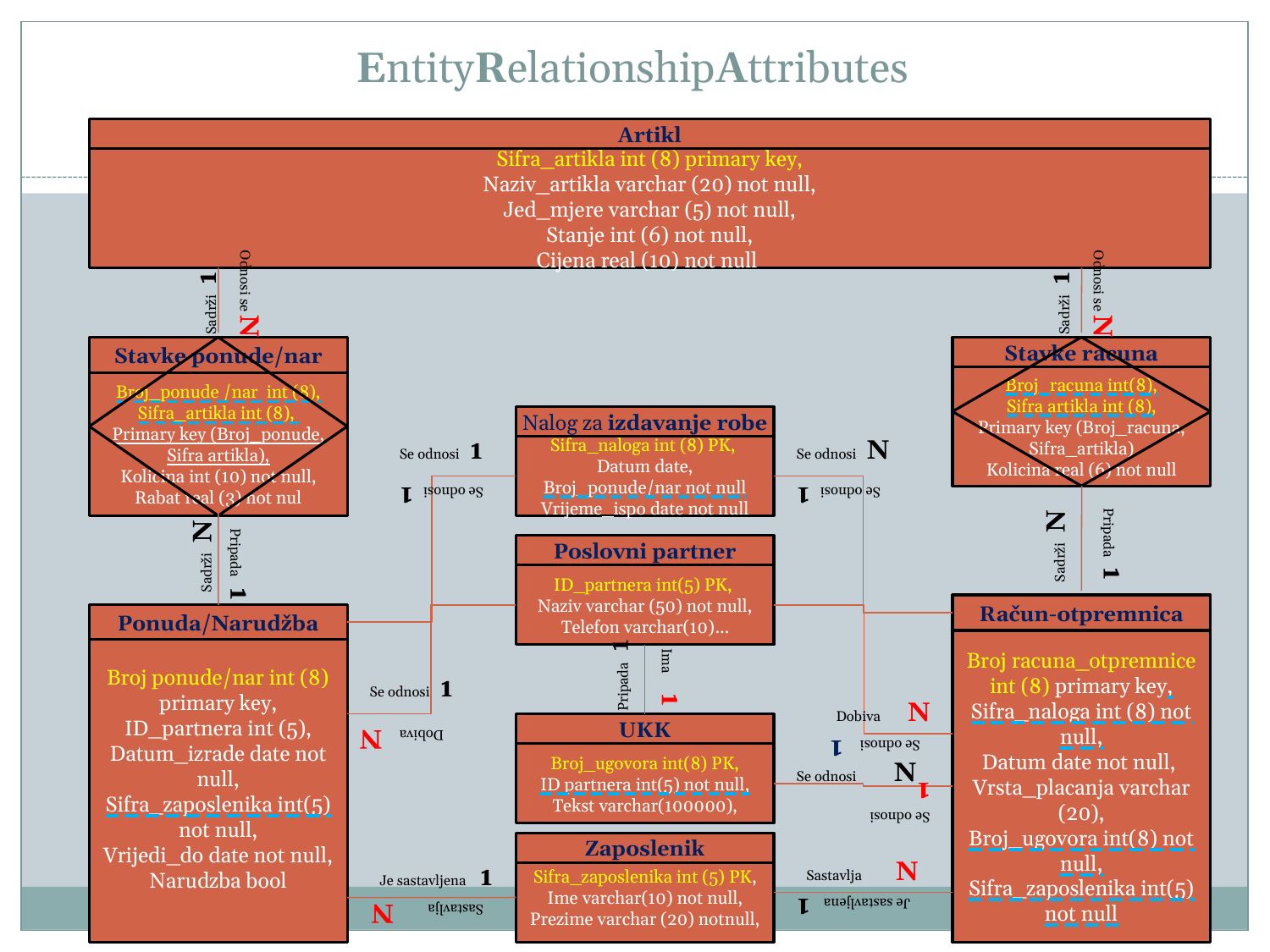

# EntityRelationshipAttributes
Artikl
Sifra_artikla int (8) primary key,
Naziv_artikla varchar (20) not null,
Jed_mjere varchar (5) not null,
Stanje int (6) not null,
Cijena real (10) not null
Sadrži   1
Sadrži   1
Odnosi se N
Odnosi se N
Stavke ponude/nar
Broj_ponude /nar  int (8),
Sifra_artikla int (8),
Primary key (Broj_ponude, Sifra artikla),
Kolicina int (10) not null,
Rabat real (3) not nul

Stavke racuna
Broj_racuna int(8),
Sifra artikla int (8),
Primary key (Broj_racuna, Sifra_artikla)
Kolicina real (6) not null

Nalog za izdavanje robe
Sifra_naloga int (8) PK,
Datum date,
Broj_ponude/nar not null
Vrijeme_ispo date not null
Se odnosi   1
Se odnosi   N
Se odnosi   1
Se odnosi   1
Sadrži   N
Pripada   1
Sadrži   N
Poslovni partner
ID_partnera int(5) PK,
Naziv varchar (50) not null,
Telefon varchar(10)…
Pripada   1
Račun-otpremnica
Broj racuna_otpremnice int (8) primary key,
Sifra_naloga int (8) not null,
Datum date not null,
Vrsta_placanja varchar (20),
Broj_ugovora int(8) not null,
Sifra_zaposlenika int(5) not null
Ponuda/Narudžba
Broj ponude/nar int (8) primary key,
ID_partnera int (5),
Datum_izrade date not null,
Sifra_zaposlenika int(5) not null,
Vrijedi_do date not null,
Narudzba bool

Pripada   1
Se odnosi   1
Ima      1
Dobiva        N
UKK
Broj_ugovora int(8) PK,
ID partnera int(5) not null,
Tekst varchar(100000),
Dobiva     N
Se odnosi     1
Se odnosi           N
Se odnosi                     1
Zaposlenik
Sifra_zaposlenika int (5) PK,
Ime varchar(10) not null, Prezime varchar (20) notnull,
Sastavlja          N
Je sastavljena    1
Je sastavljena    1
Sastavlja          N